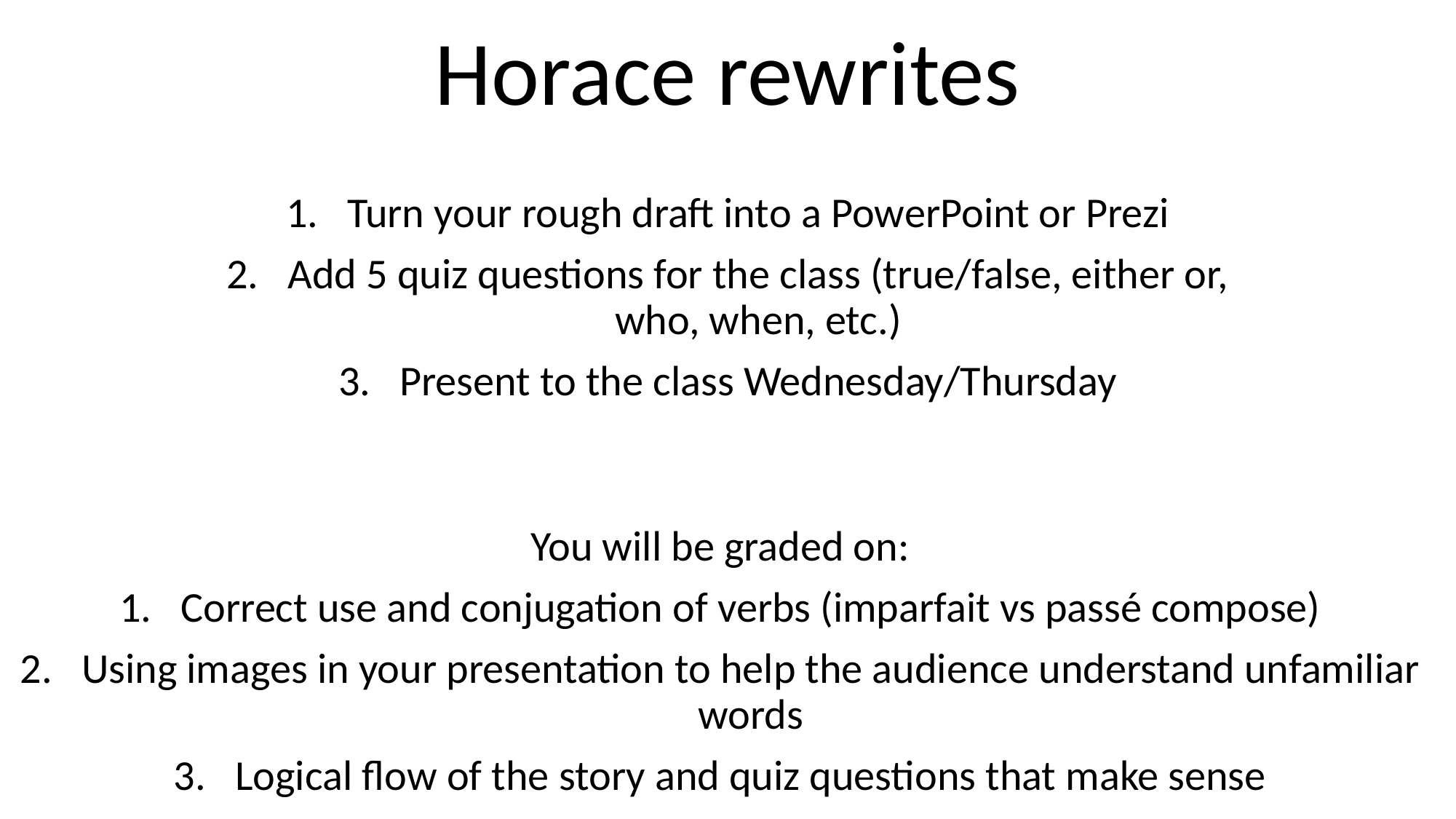

# Horace rewrites
Turn your rough draft into a PowerPoint or Prezi
Add 5 quiz questions for the class (true/false, either or, who, when, etc.)
Present to the class Wednesday/Thursday
You will be graded on:
Correct use and conjugation of verbs (imparfait vs passé compose)
Using images in your presentation to help the audience understand unfamiliar words
Logical flow of the story and quiz questions that make sense